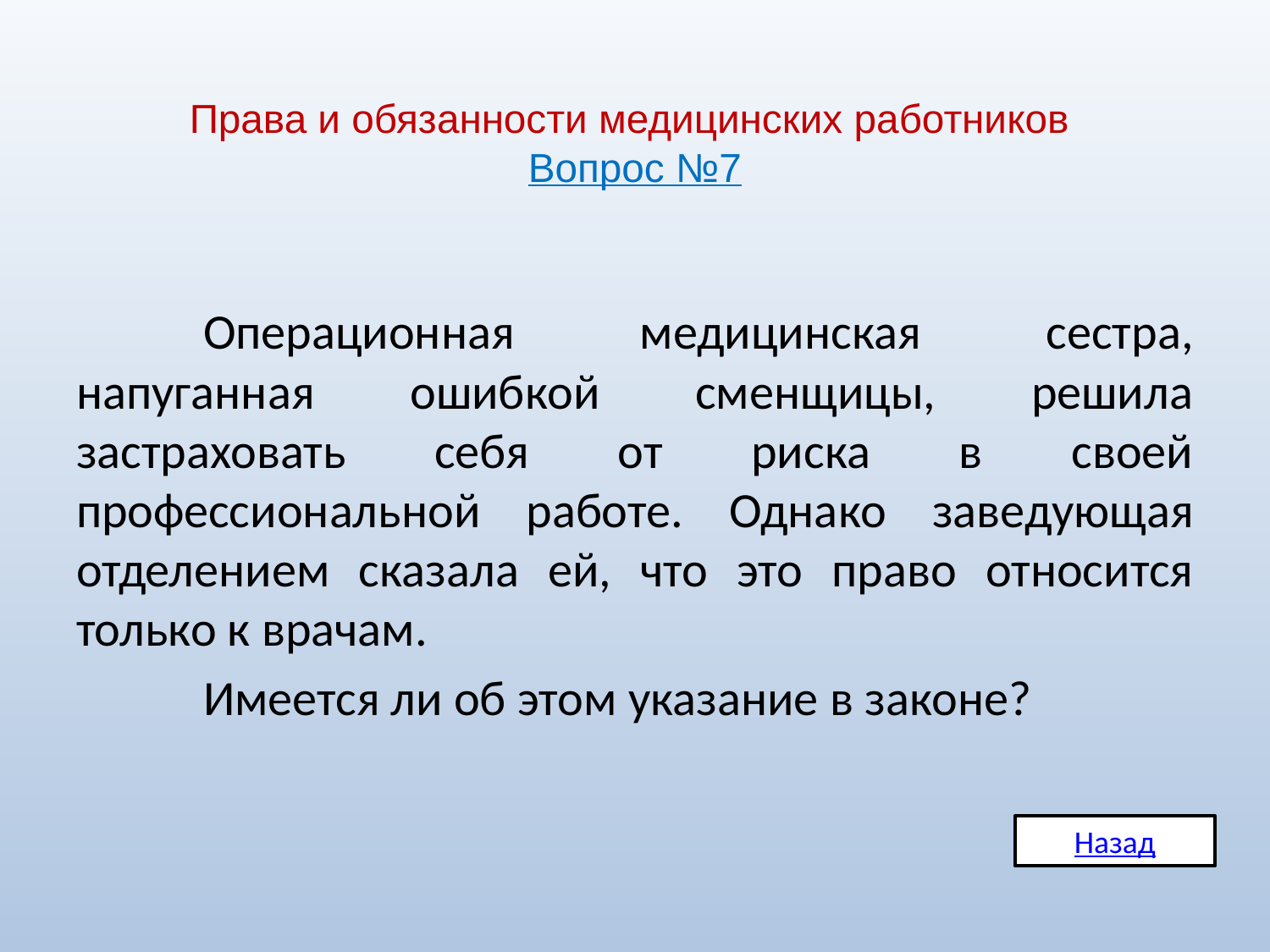

# Права и обязанности медицинских работников Вопрос №7
	Операционная медицинская сестра, напуганная ошибкой сменщицы, решила застраховать себя от риска в своей профессиональной работе. Однако заведующая отделением сказала ей, что это право относится только к врачам.
	Имеется ли об этом указание в законе?

Назад